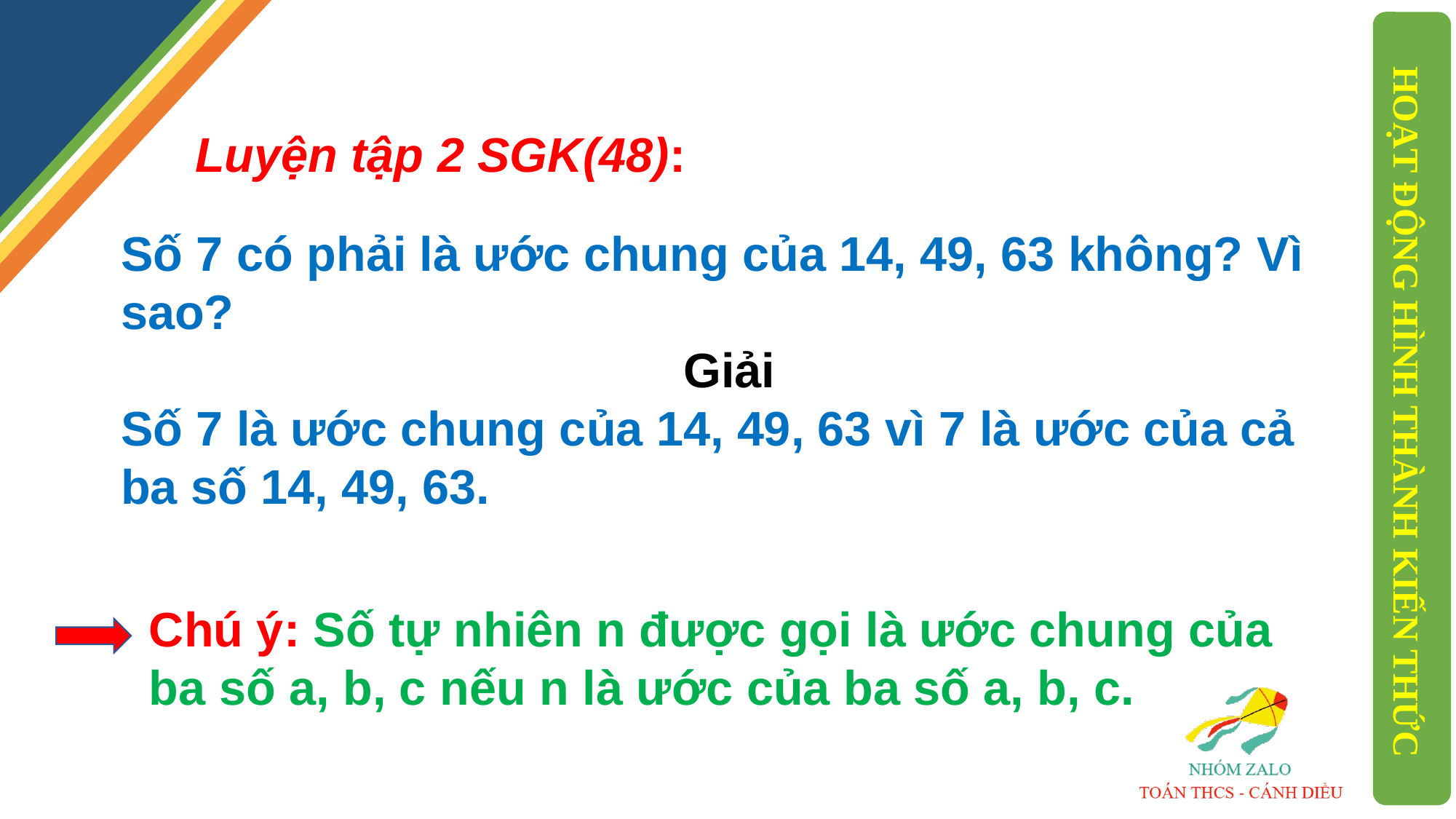

Luyện tập 2 SGK(48):
Số 7 có phải là ước chung của 14, 49, 63 không? Vì sao?
Giải
Số 7 là ước chung của 14, 49, 63 vì 7 là ước của cả ba số 14, 49, 63.

HOẠT ĐỘNG HÌNH THÀNH KIẾN THỨC
Chú ý: Số tự nhiên n được gọi là ước chung của ba số a, b, c nếu n là ước của ba số a, b, c.